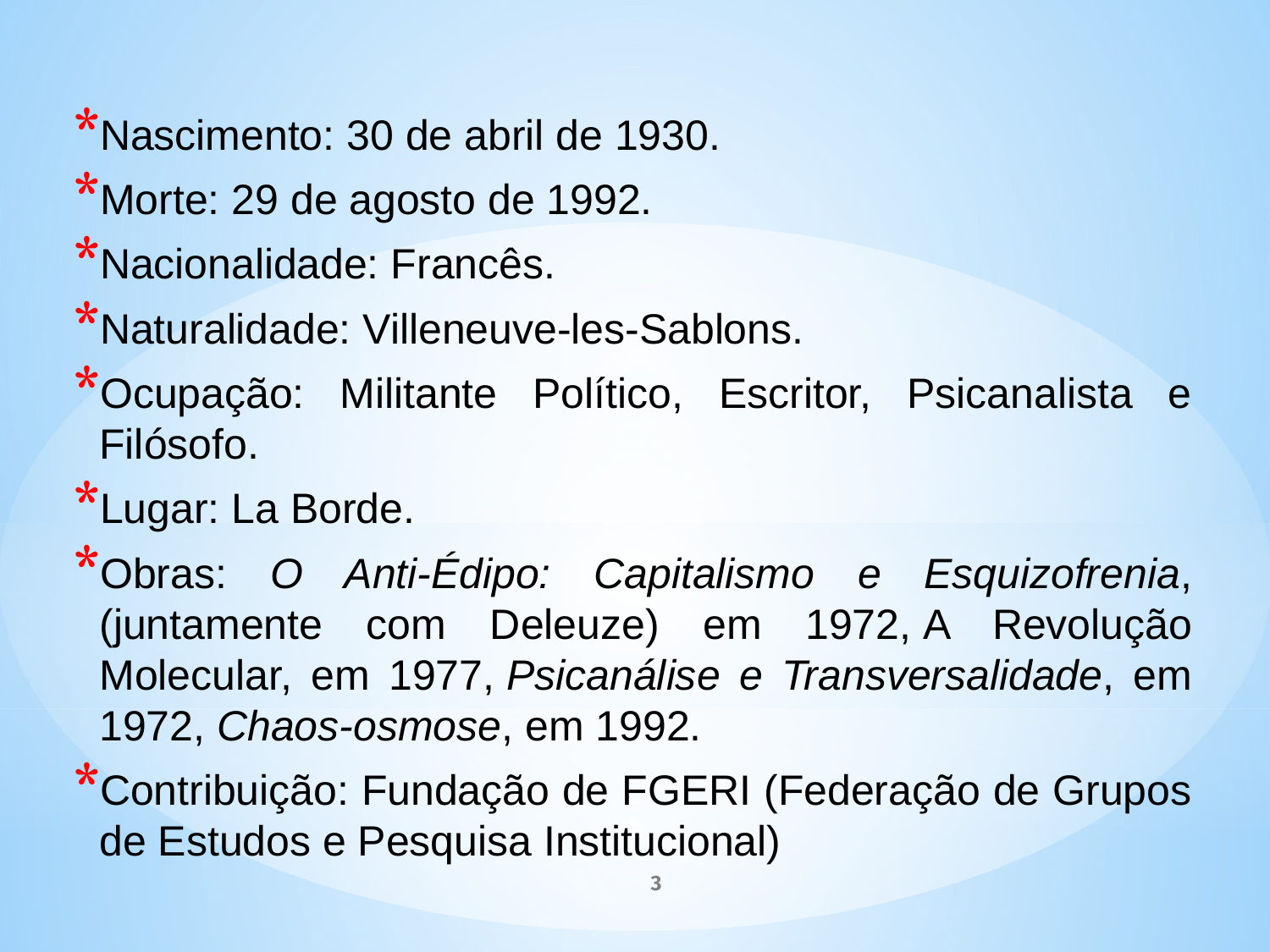

Nascimento: 30 de abril de 1930.
Morte: 29 de agosto de 1992.
Nacionalidade: Francês.
Naturalidade: Villeneuve-les-Sablons.
Ocupação: Militante Político, Escritor, Psicanalista e Filósofo.
Lugar: La Borde.
Obras: O Anti-Édipo: Capitalismo e Esquizofrenia, (juntamente com Deleuze) em 1972, A Revolução Molecular, em 1977, Psicanálise e Transversalidade, em 1972, Chaos-osmose, em 1992.
Contribuição: Fundação de FGERI (Federação de Grupos de Estudos e Pesquisa Institucional)

3